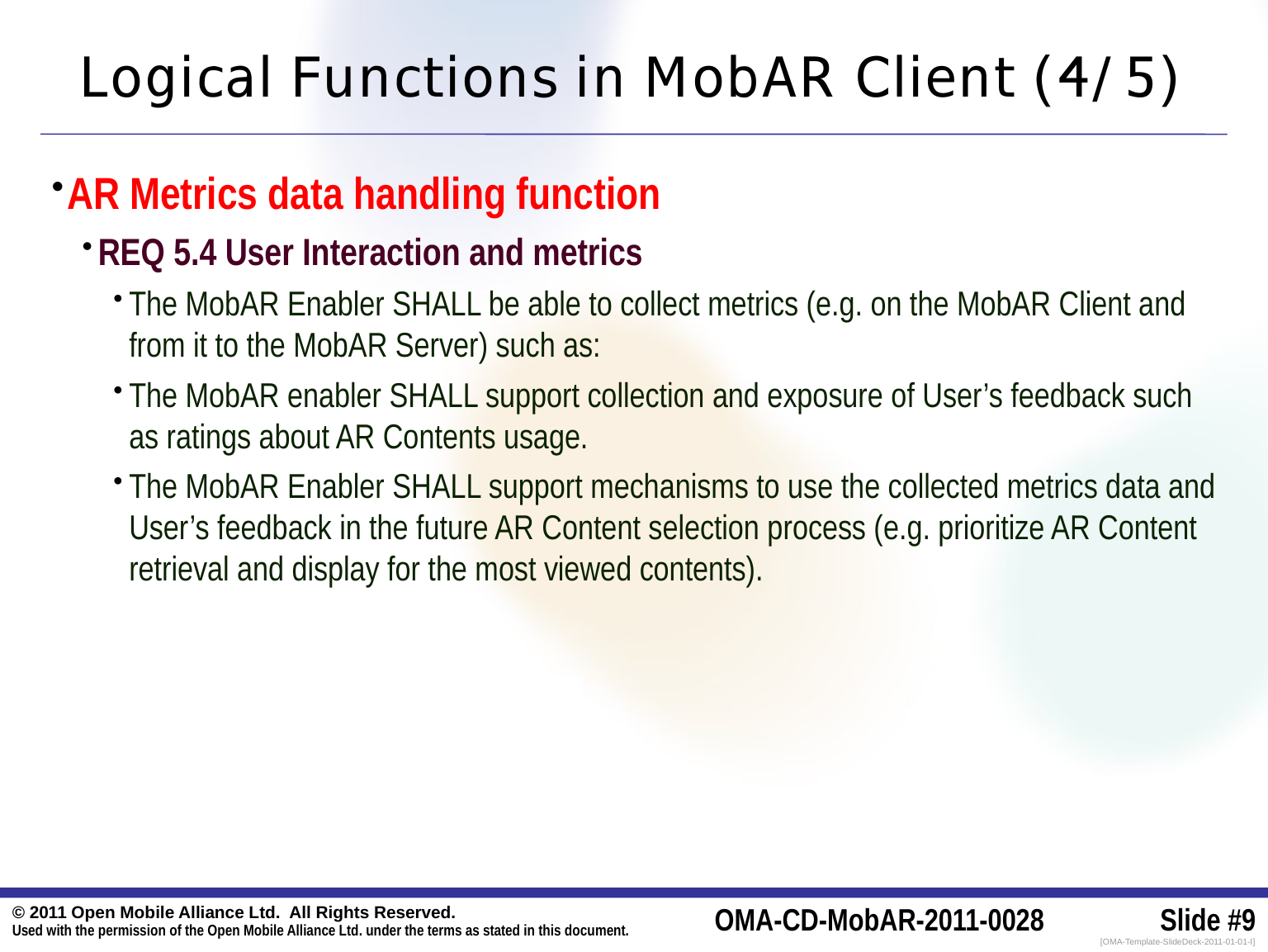

# Logical Functions in MobAR Client (4/5)
AR Metrics data handling function
REQ 5.4 User Interaction and metrics
The MobAR Enabler SHALL be able to collect metrics (e.g. on the MobAR Client and from it to the MobAR Server) such as:
The MobAR enabler SHALL support collection and exposure of User’s feedback such as ratings about AR Contents usage.
The MobAR Enabler SHALL support mechanisms to use the collected metrics data and User’s feedback in the future AR Content selection process (e.g. prioritize AR Content retrieval and display for the most viewed contents).